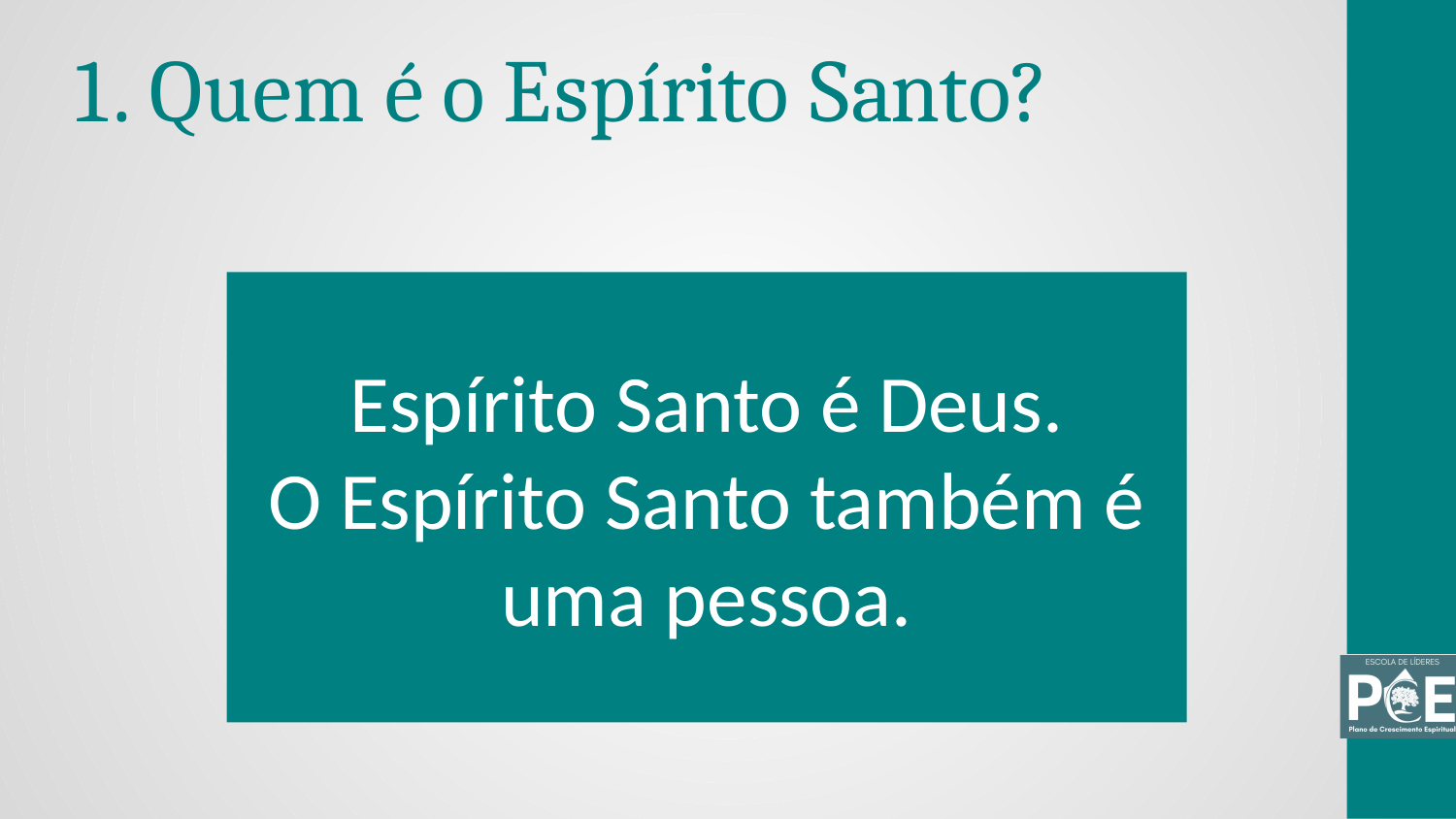

# 1. Quem é o Espírito Santo?

Espírito Santo é Deus.
O Espírito Santo também é uma pessoa.